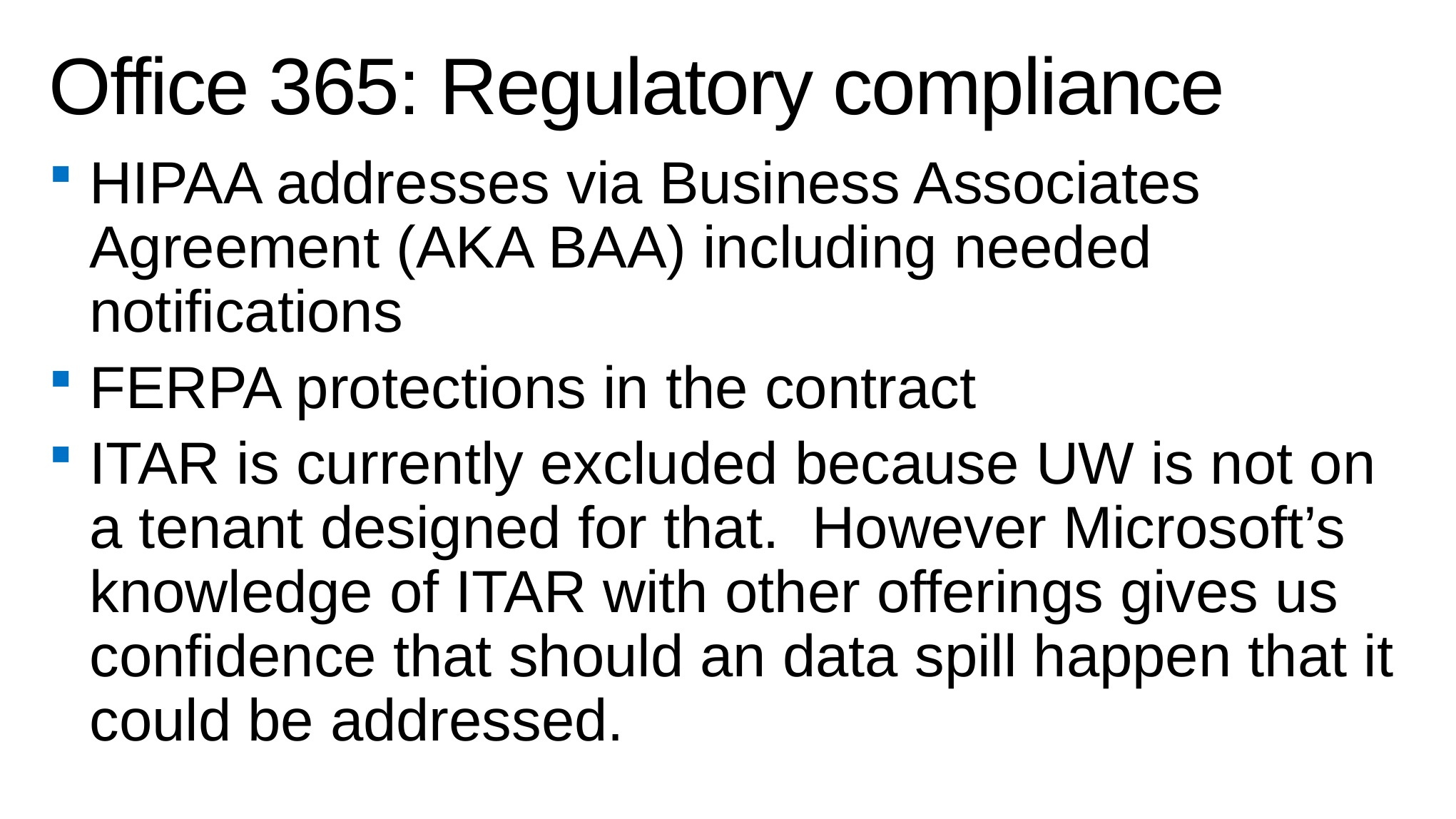

# Office 365: Regulatory compliance
HIPAA addresses via Business Associates Agreement (AKA BAA) including needed notifications
FERPA protections in the contract
ITAR is currently excluded because UW is not on a tenant designed for that.  However Microsoft’s knowledge of ITAR with other offerings gives us confidence that should an data spill happen that it could be addressed.